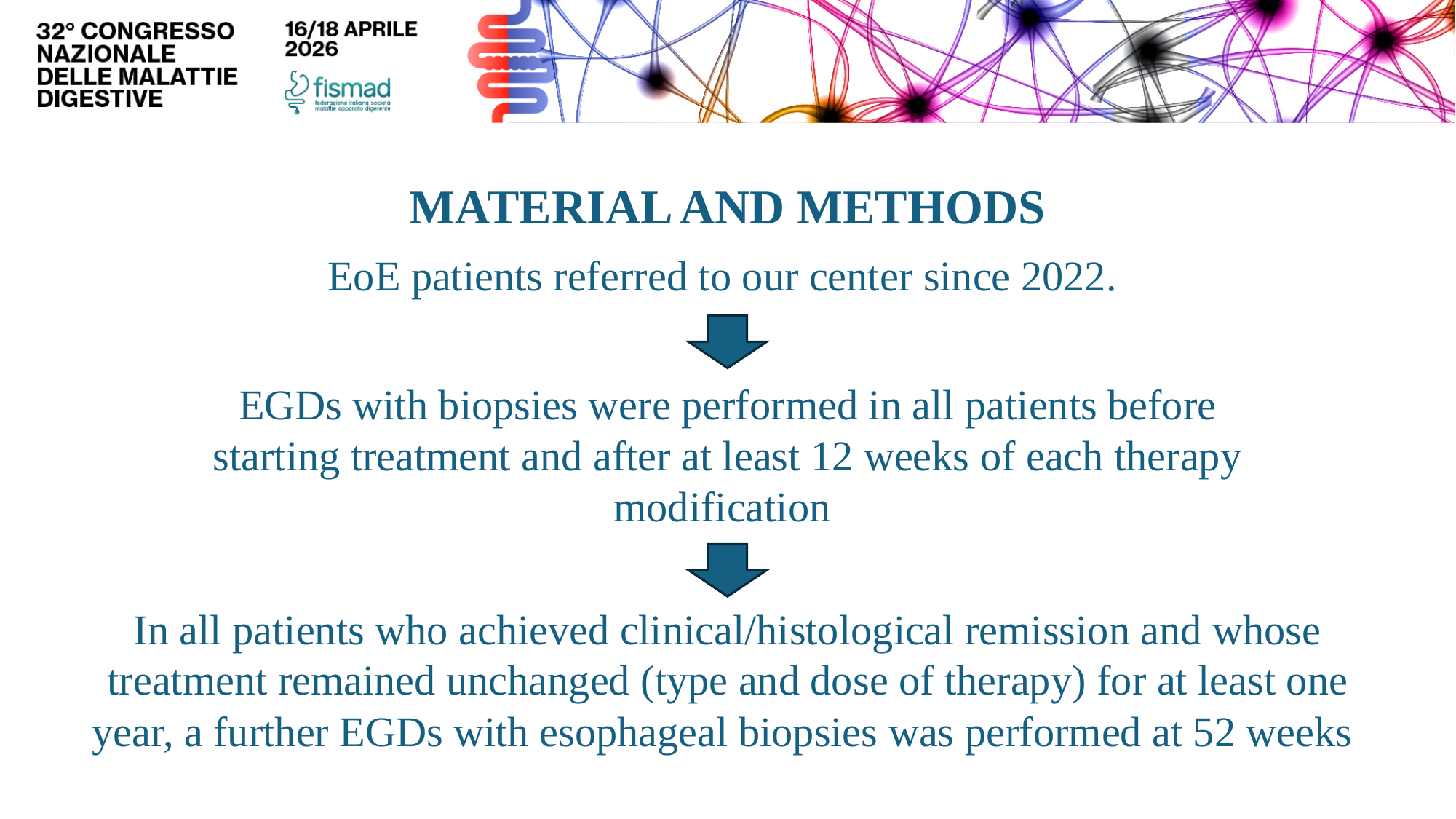

MATERIAL AND METHODS

EoE patients referred to our center since 2022.

EGDs with biopsies were performed in all patients before starting treatment and after at least 12 weeks of each therapy modification

In all patients who achieved clinical/histological remission and whose treatment remained unchanged (type and dose of therapy) for at least one year, a further EGDs with esophageal biopsies was performed at 52 weeks